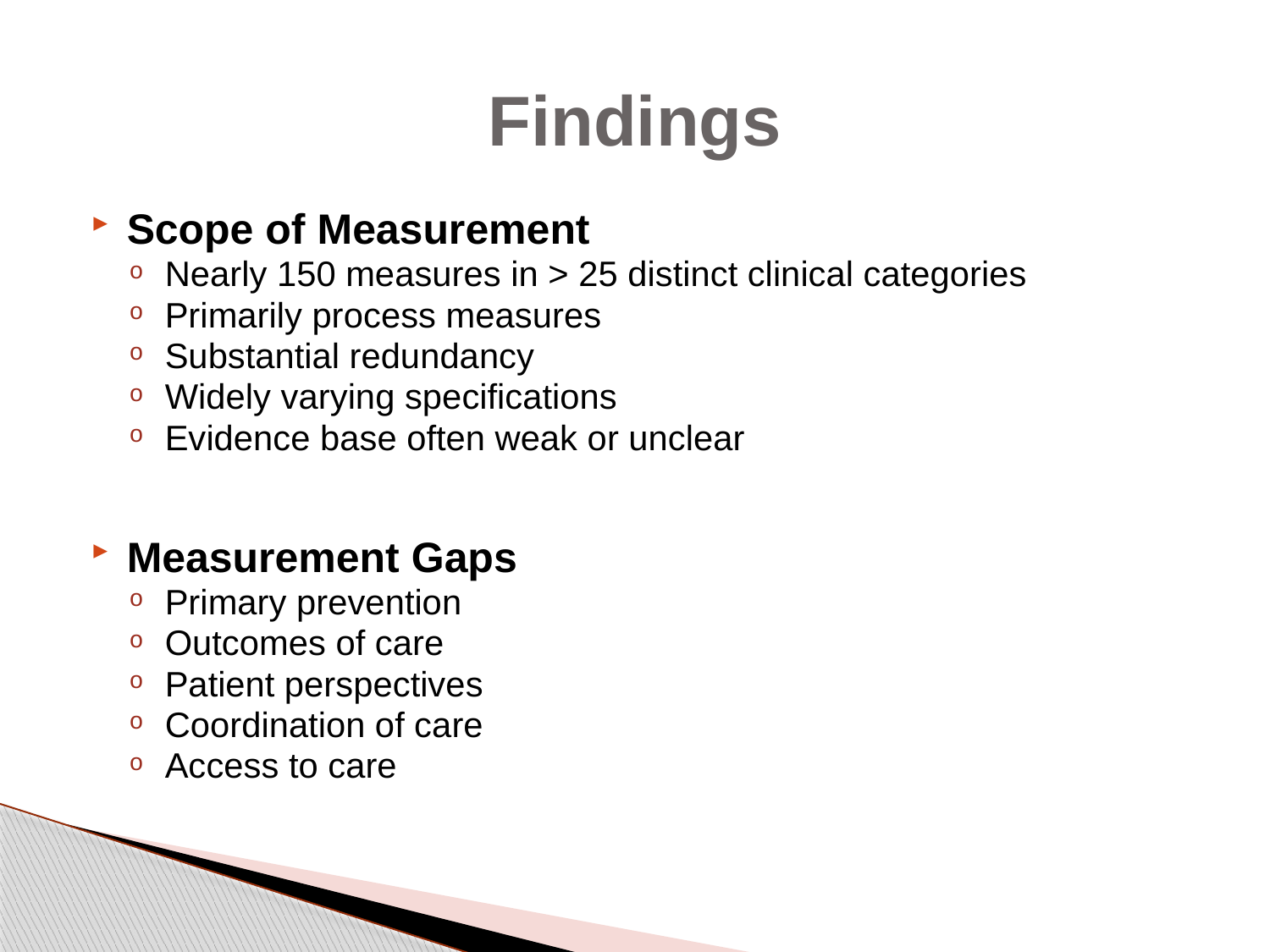

# Findings
Scope of Measurement
Nearly 150 measures in > 25 distinct clinical categories
Primarily process measures
Substantial redundancy
Widely varying specifications
Evidence base often weak or unclear

Measurement Gaps
Primary prevention
Outcomes of care
Patient perspectives
Coordination of care
Access to care